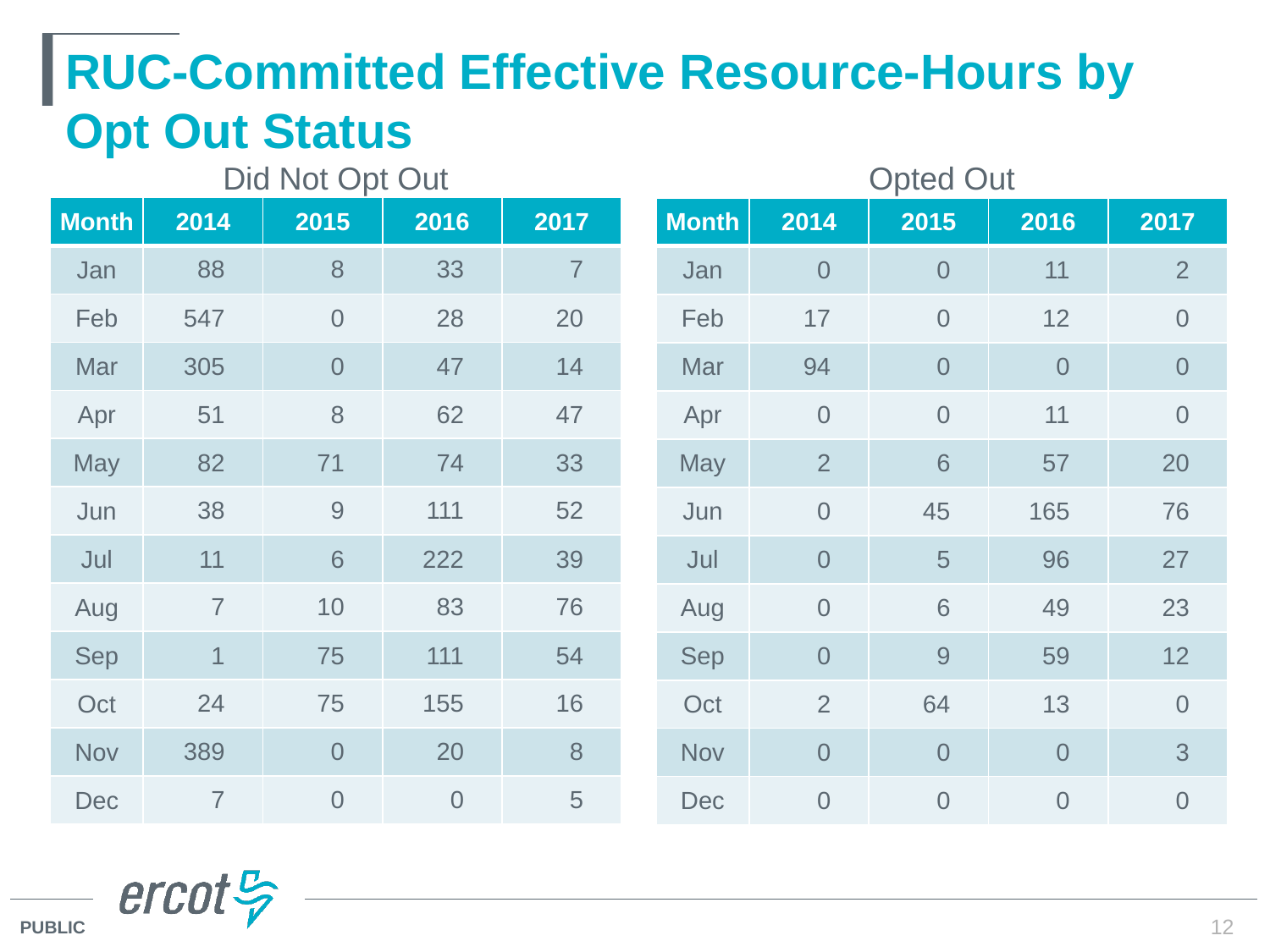

# RUC-Committed Effective Resource-Hours by Opt Out Status
Opted Out
Did Not Opt Out
| Month | 2014 | 2015 | 2016 | 2017 |
| --- | --- | --- | --- | --- |
| Jan | 88 | 8 | 33 | 7 |
| Feb | 547 | 0 | 28 | 20 |
| Mar | 305 | 0 | 47 | 14 |
| Apr | 51 | 8 | 62 | 47 |
| May | 82 | 71 | 74 | 33 |
| Jun | 38 | 9 | 111 | 52 |
| Jul | 11 | 6 | 222 | 39 |
| Aug | 7 | 10 | 83 | 76 |
| Sep | 1 | 75 | 111 | 54 |
| Oct | 24 | 75 | 155 | 16 |
| Nov | 389 | 0 | 20 | 8 |
| Dec | 7 | 0 | 0 | 5 |
| Month | 2014 | 2015 | 2016 | 2017 |
| --- | --- | --- | --- | --- |
| Jan | 0 | 0 | 11 | 2 |
| Feb | 17 | 0 | 12 | 0 |
| Mar | 94 | 0 | 0 | 0 |
| Apr | 0 | 0 | 11 | 0 |
| May | 2 | 6 | 57 | 20 |
| Jun | 0 | 45 | 165 | 76 |
| Jul | 0 | 5 | 96 | 27 |
| Aug | 0 | 6 | 49 | 23 |
| Sep | 0 | 9 | 59 | 12 |
| Oct | 2 | 64 | 13 | 0 |
| Nov | 0 | 0 | 0 | 3 |
| Dec | 0 | 0 | 0 | 0 |
12